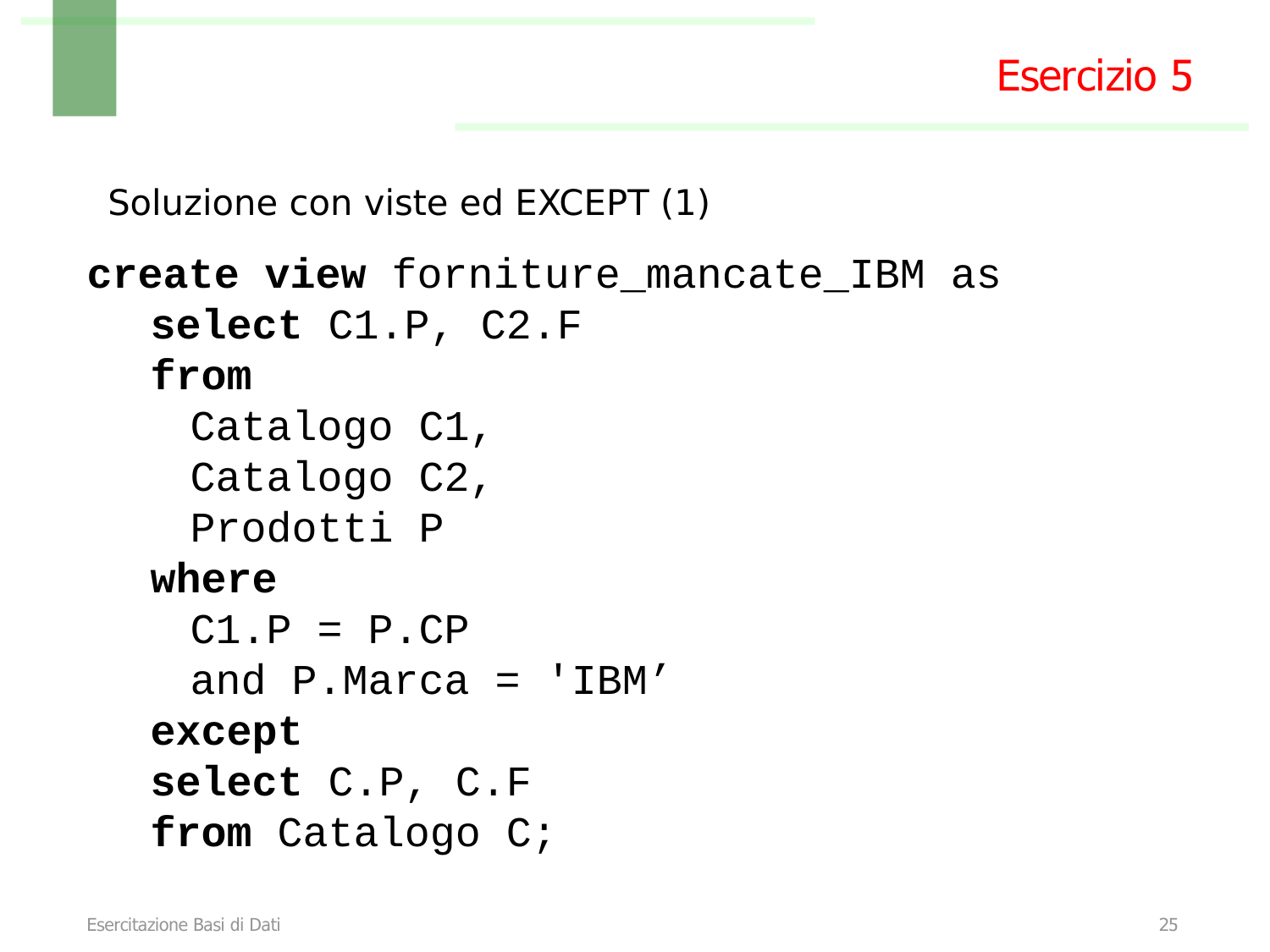

Esercizio 5
Soluzione con viste ed EXCEPT (1)

create view forniture_mancate_IBM as
select C1.P, C2.F
from
	Catalogo C1,
	Catalogo C2,
	Prodotti P
where
	C1.P = P.CP
	and P.Marca = 'IBM’
	except
select C.P, C.F
from Catalogo C;